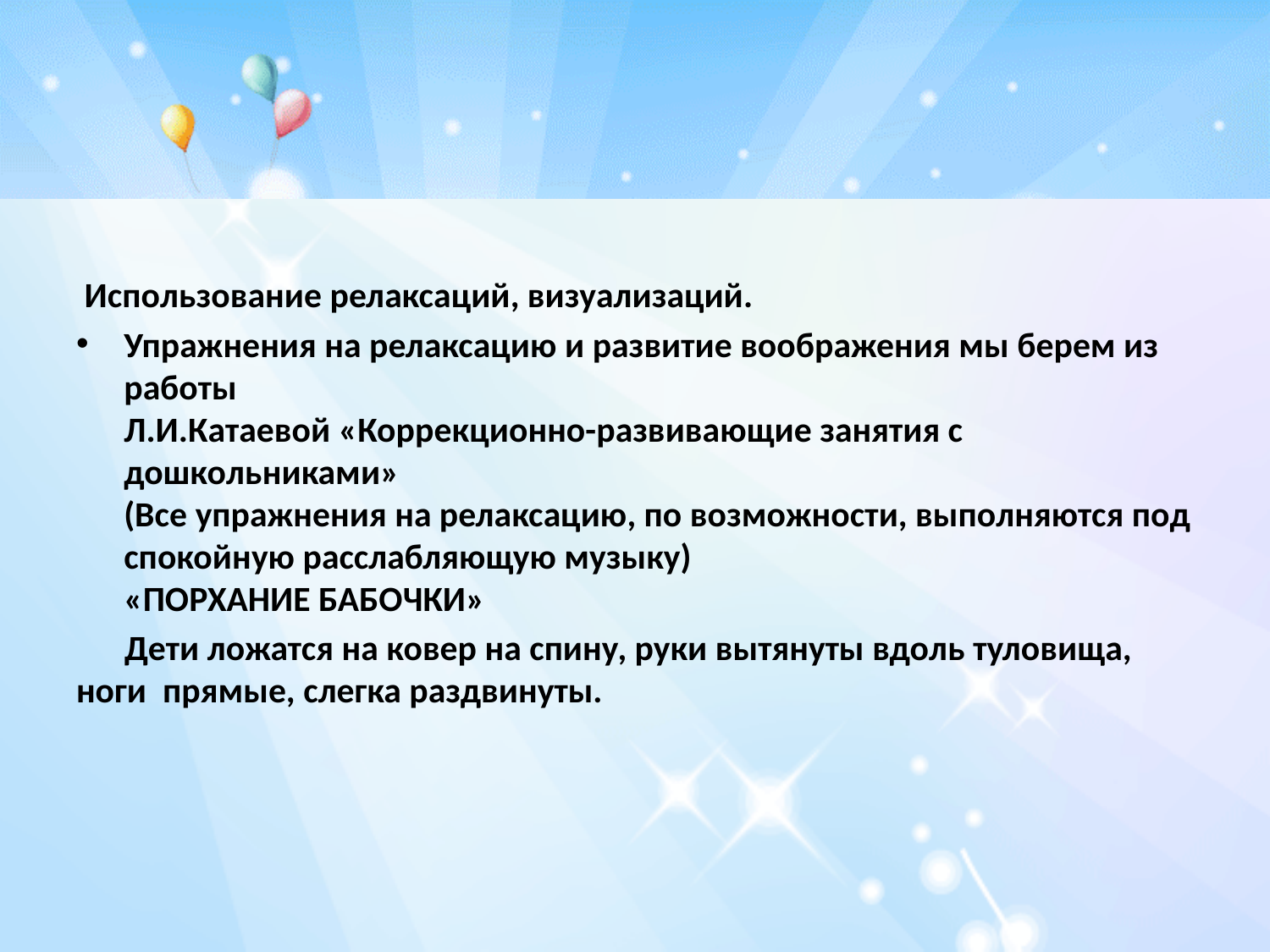

Использование релаксаций, визуализаций.
Упражнения на релаксацию и развитие воображения мы берем из работы
Л.И.Катаевой «Коррекционно-развивающие занятия с дошкольниками»
(Все упражнения на релаксацию, по возможности, выполняются под
спокойную расслабляющую музыку)
«ПОРХАНИЕ БАБОЧКИ»
      Дети ложатся на ковер на спину, руки вытянуты вдоль туловища,       ноги  прямые, слегка раздвинуты.